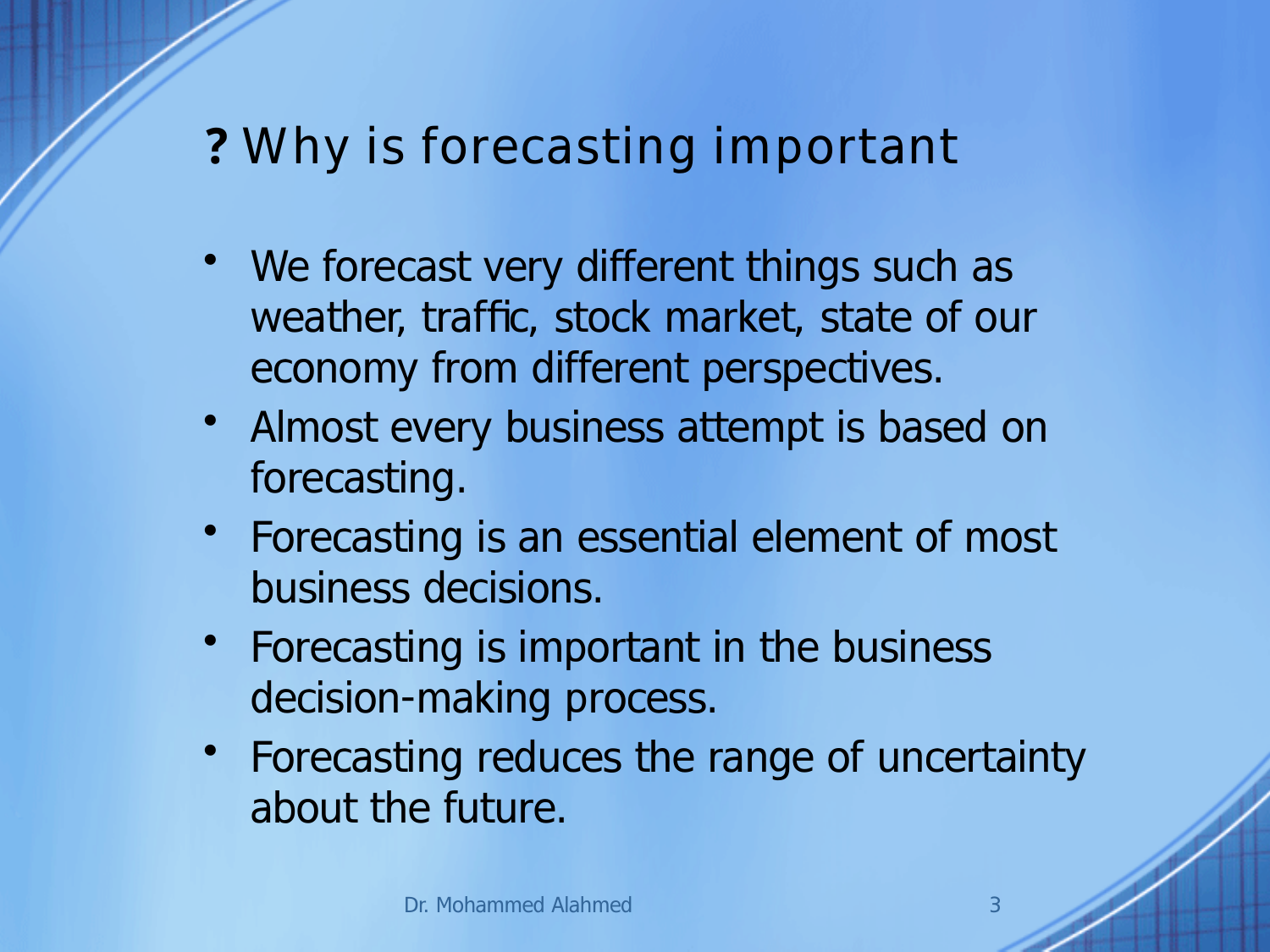

# Why is forecasting important ?
We forecast very different things such as weather, traffic, stock market, state of our economy from different perspectives.
Almost every business attempt is based on forecasting.
Forecasting is an essential element of most business decisions.
Forecasting is important in the business decision-making process.
Forecasting reduces the range of uncertainty about the future.

Dr. Mohammed Alahmed
3